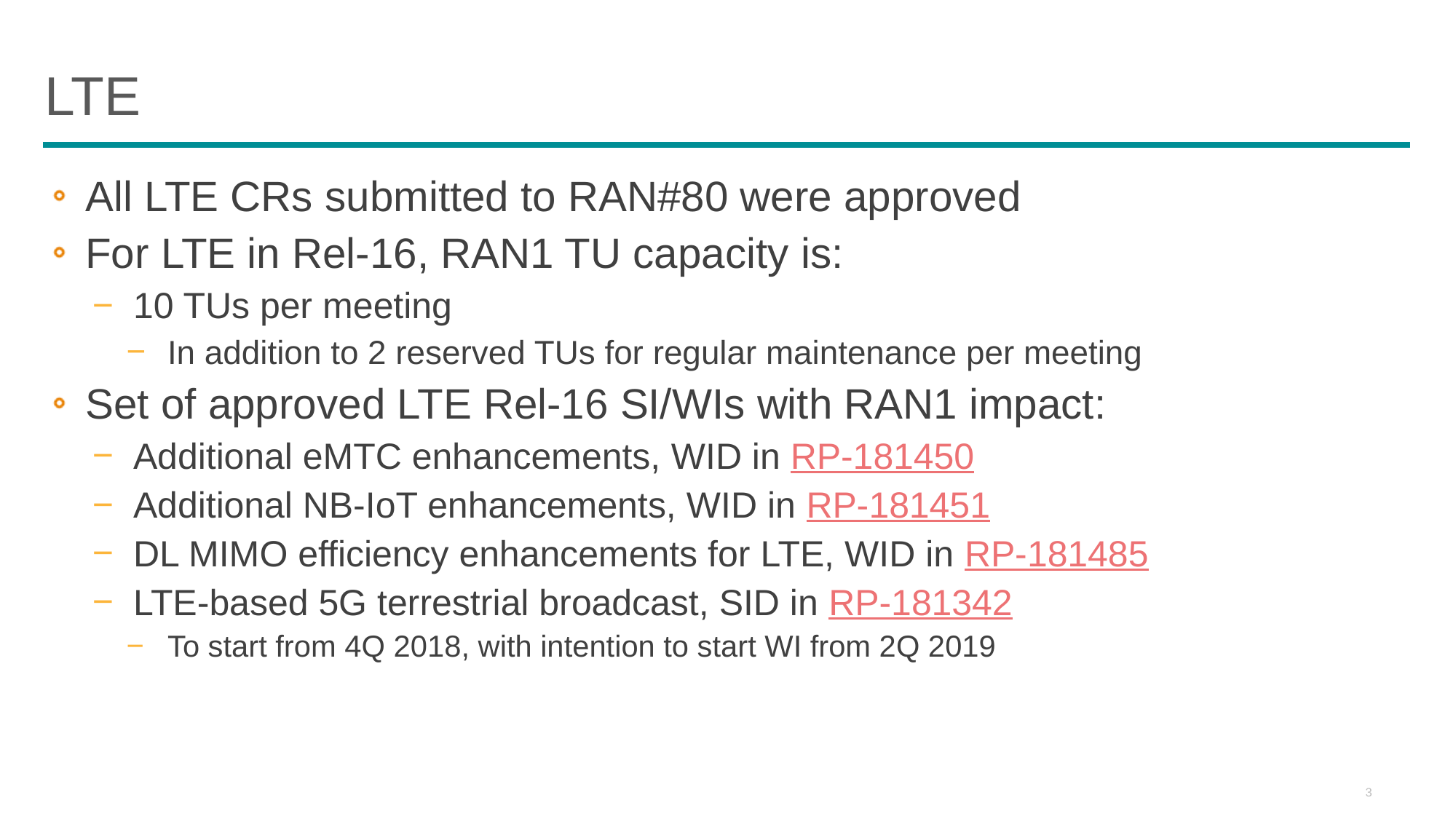

# LTE
All LTE CRs submitted to RAN#80 were approved
For LTE in Rel-16, RAN1 TU capacity is:
10 TUs per meeting
In addition to 2 reserved TUs for regular maintenance per meeting
Set of approved LTE Rel-16 SI/WIs with RAN1 impact:
Additional eMTC enhancements, WID in RP-181450
Additional NB-IoT enhancements, WID in RP-181451
DL MIMO efficiency enhancements for LTE, WID in RP-181485
LTE-based 5G terrestrial broadcast, SID in RP-181342
To start from 4Q 2018, with intention to start WI from 2Q 2019